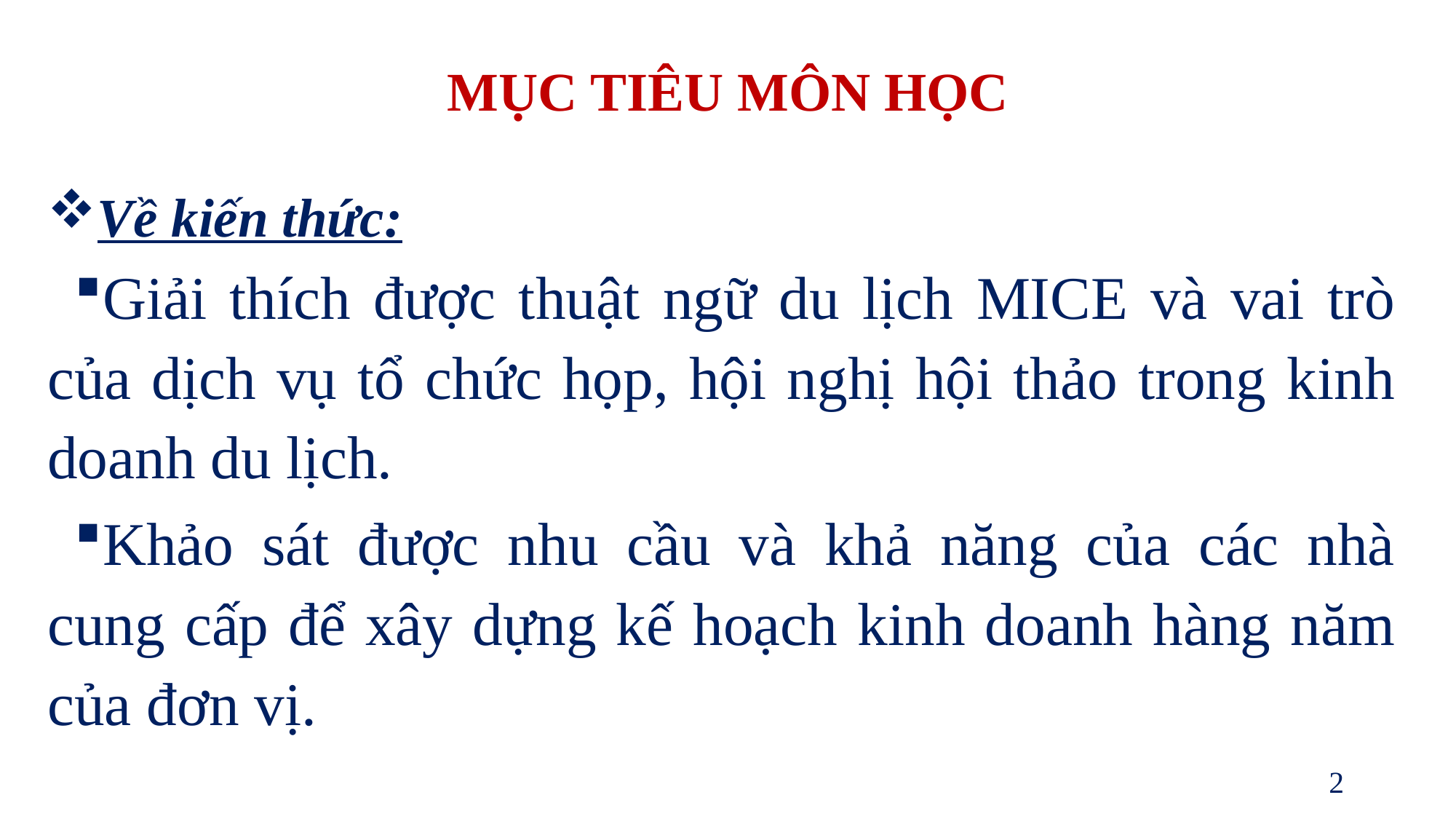

MỤC TIÊU MÔN HỌC
Về kiến thức:
Giải thích được thuật ngữ du lịch MICE và vai trò của dịch vụ tổ chức họp, hội nghị hội thảo trong kinh doanh du lịch.
Khảo sát được nhu cầu và khả năng của các nhà cung cấp để xây dựng kế hoạch kinh doanh hàng năm của đơn vị.

2